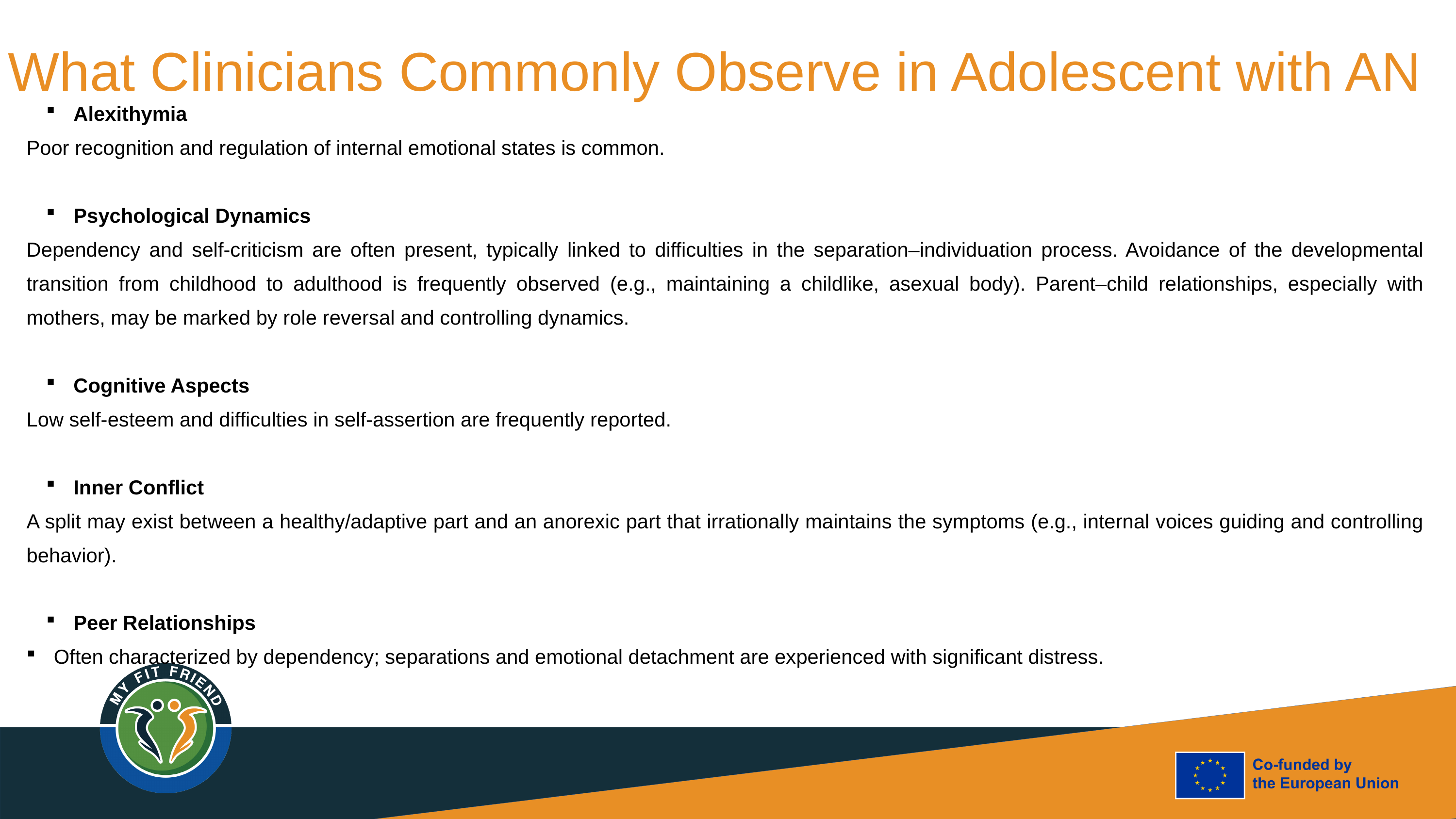

What Clinicians Commonly Observe in Adolescent with AN
Alexithymia
Poor recognition and regulation of internal emotional states is common.

Psychological Dynamics
Dependency and self-criticism are often present, typically linked to difficulties in the separation–individuation process. Avoidance of the developmental transition from childhood to adulthood is frequently observed (e.g., maintaining a childlike, asexual body). Parent–child relationships, especially with mothers, may be marked by role reversal and controlling dynamics.

Cognitive Aspects
Low self-esteem and difficulties in self-assertion are frequently reported.

Inner Conflict
A split may exist between a healthy/adaptive part and an anorexic part that irrationally maintains the symptoms (e.g., internal voices guiding and controlling behavior).

Peer Relationships
Often characterized by dependency; separations and emotional detachment are experienced with significant distress.